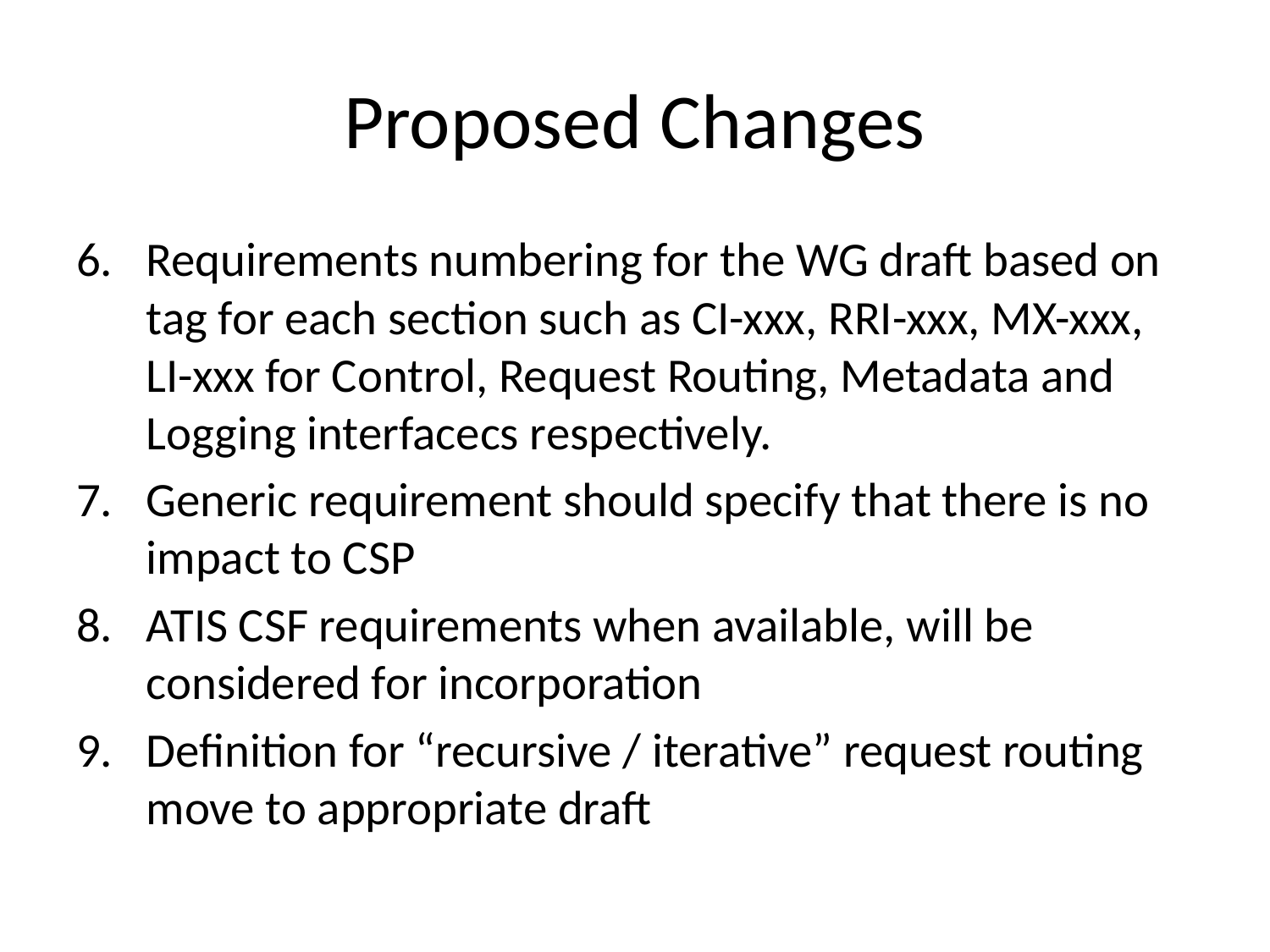

# Proposed Changes
Requirements numbering for the WG draft based on tag for each section such as CI-xxx, RRI-xxx, MX-xxx, LI-xxx for Control, Request Routing, Metadata and Logging interfacecs respectively.
Generic requirement should specify that there is no impact to CSP
ATIS CSF requirements when available, will be  considered for incorporation
Definition for “recursive / iterative” request routing move to appropriate draft